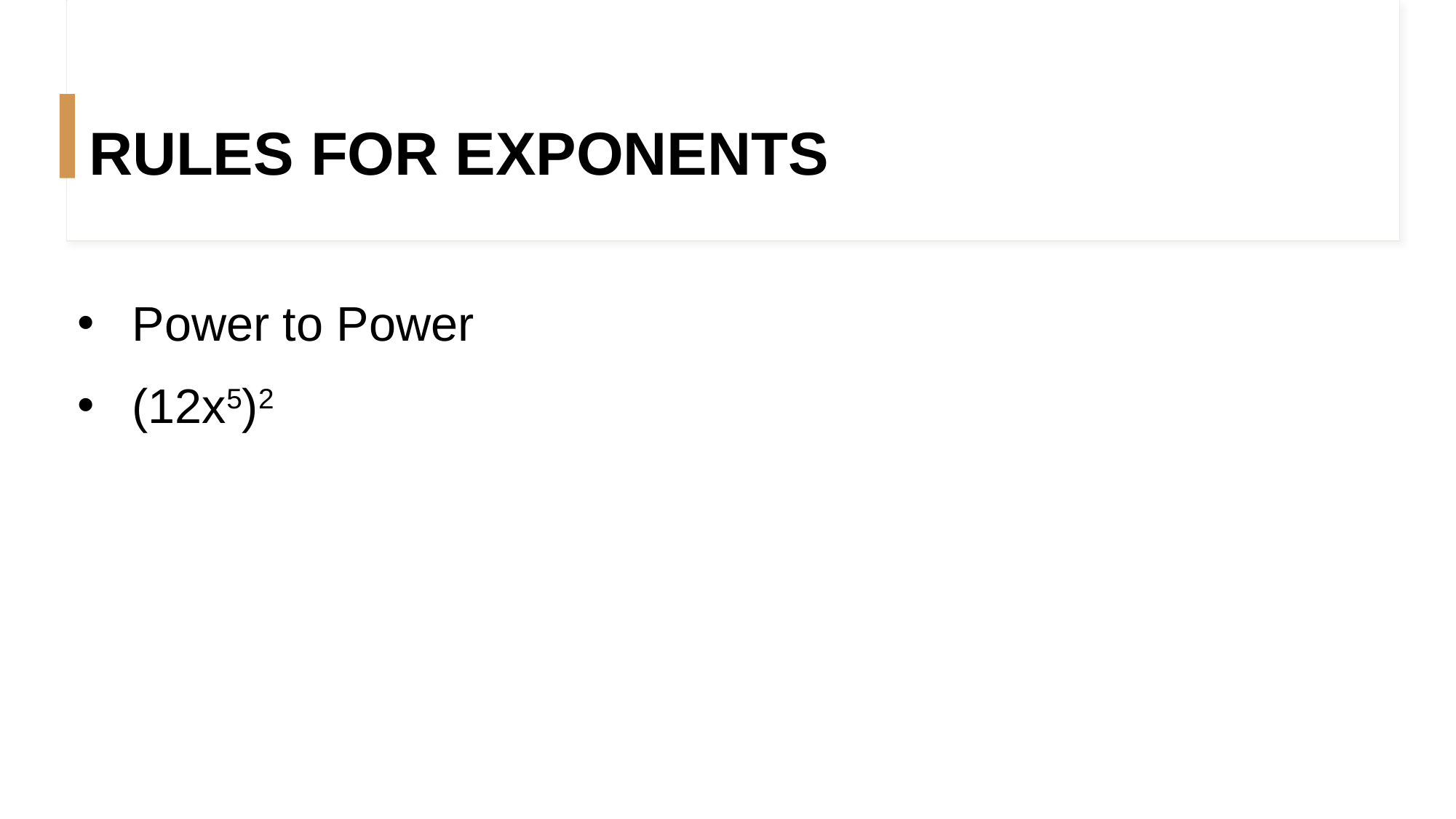

# RULES FOR EXPONENTS
Power to Power
(12x5)2